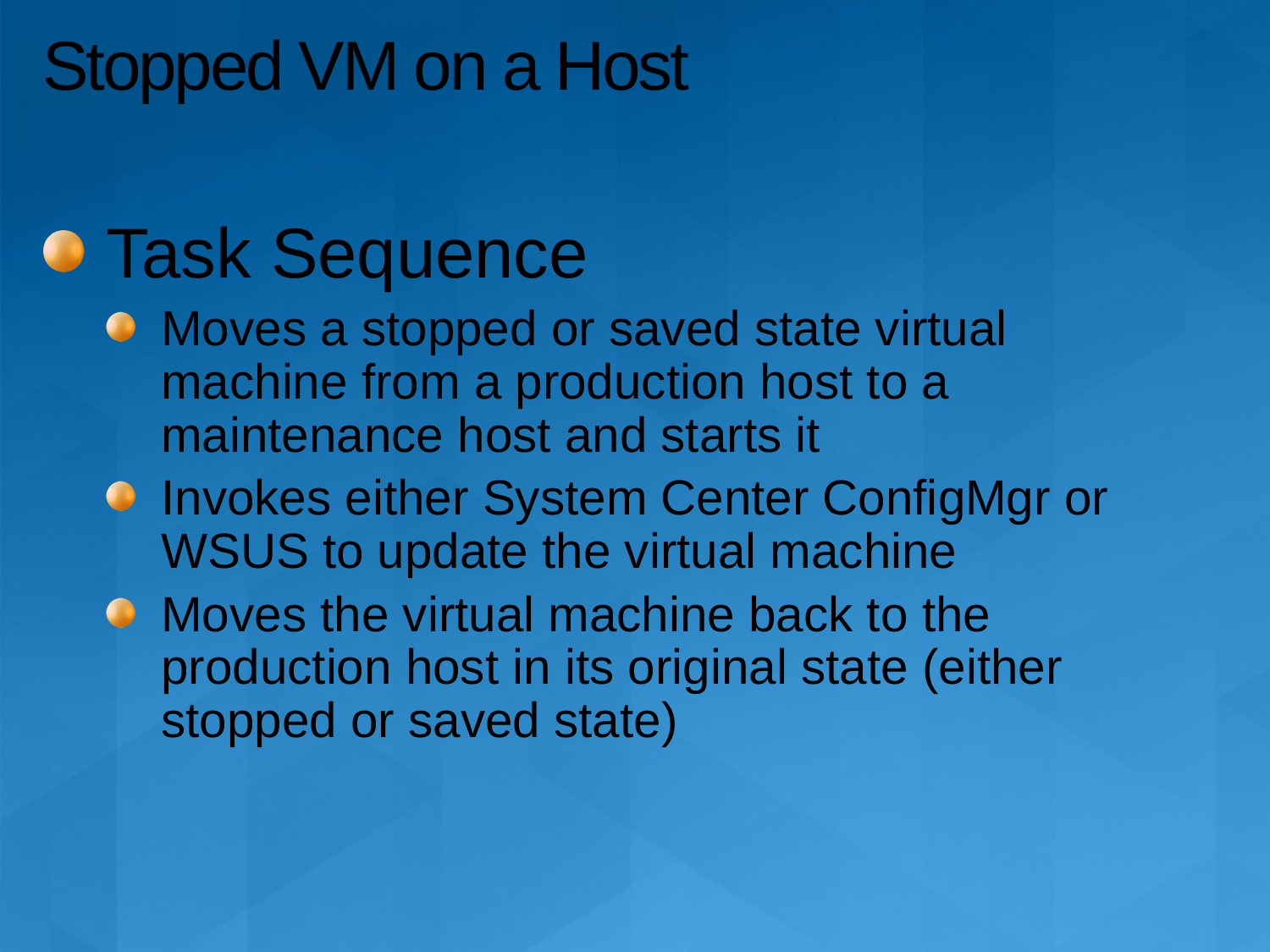

# Stopped VM on a Host

Task Sequence
Moves a stopped or saved state virtual machine from a production host to a maintenance host and starts it
Invokes either System Center ConfigMgr or WSUS to update the virtual machine
Moves the virtual machine back to the production host in its original state (either stopped or saved state)